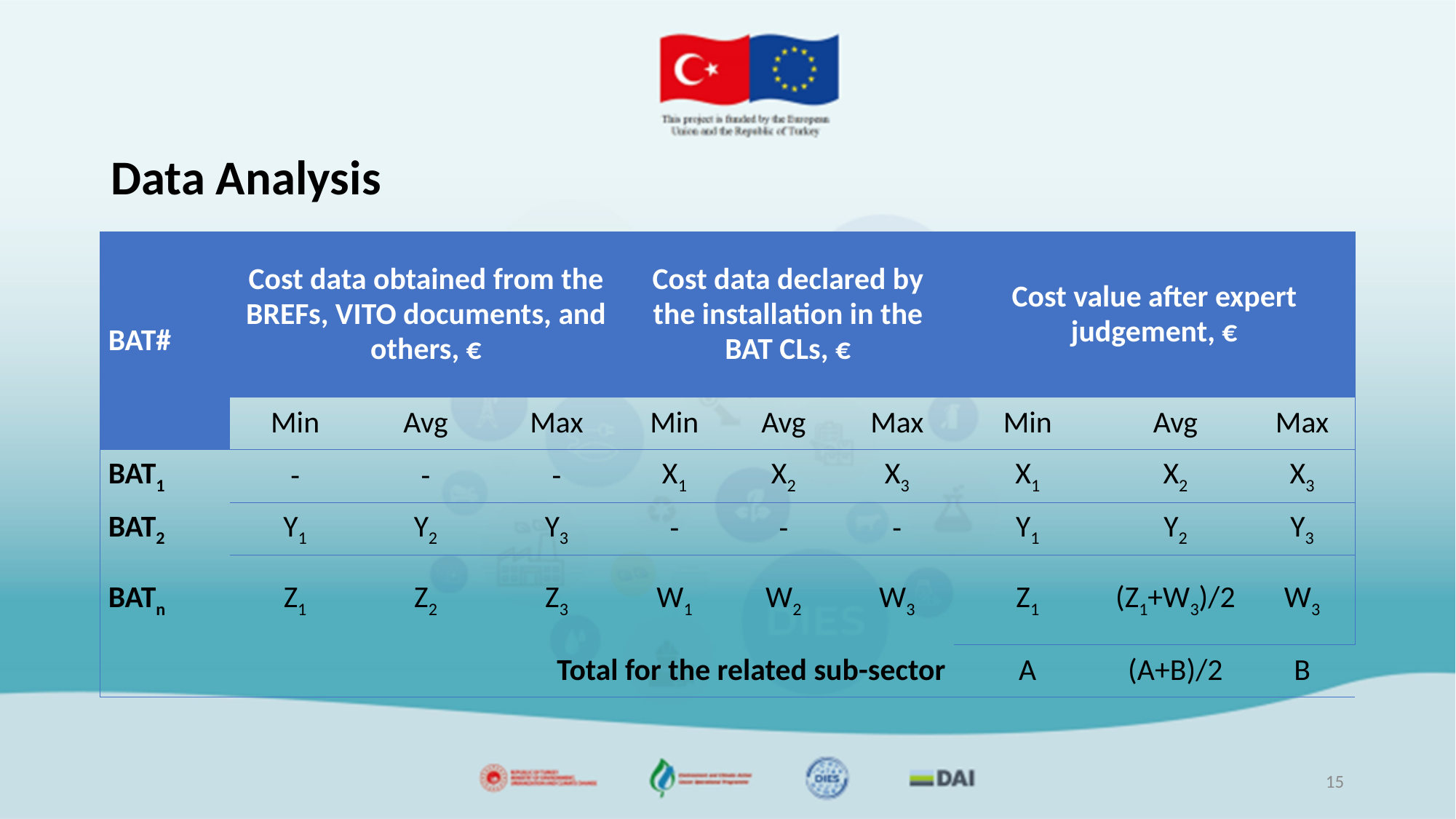

# Data Analysis
| BAT# | Cost data obtained from the BREFs, VITO documents, and others, € |  |  | Cost data declared by the installation in the BAT CLs, € |  |  | Cost value after expert judgement, € |  |  |
| --- | --- | --- | --- | --- | --- | --- | --- | --- | --- |
|  | Min | Avg | Max | Min | Avg | Max | Min | Avg | Max |
| BAT1 | - | - | - | X1 | X2 | X3 | X1 | X2 | X3 |
| BAT2 | Y1 | Y2 | Y3 | - | - | - | Y1 | Y2 | Y3 |
| BATn | Z1 | Z2 | Z3 | W1 | W2 | W3 | Z1 | (Z1+W3)/2 | W3 |
| Total for the related sub-sector |  |  |  |  |  |  | A | (A+B)/2 | B |
15